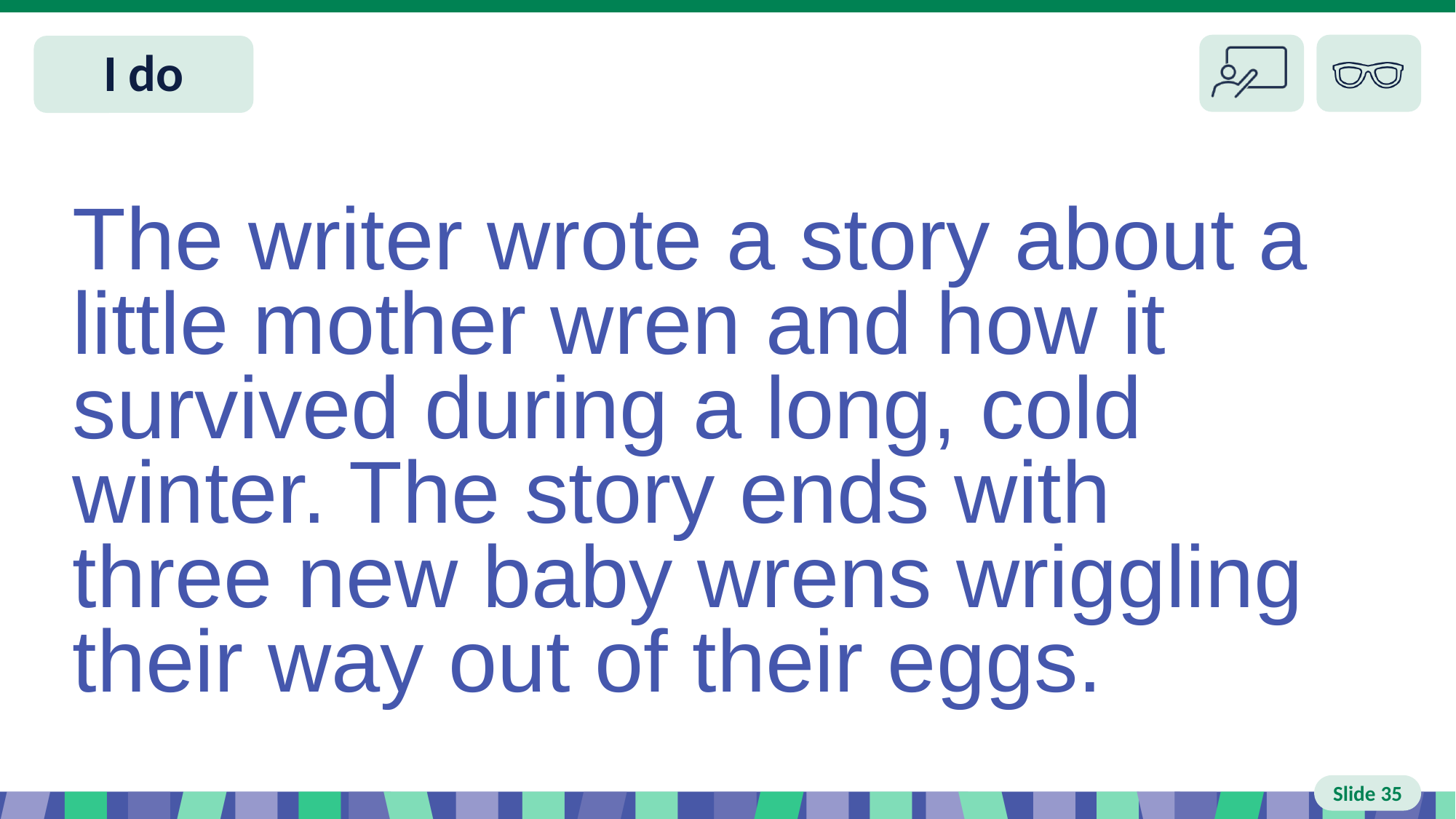

Slide 35 I do
The writer wrote a story about a little mother wren and how it survived during a long, cold winter. The story ends with three new baby wrens wriggling their way out of their eggs.